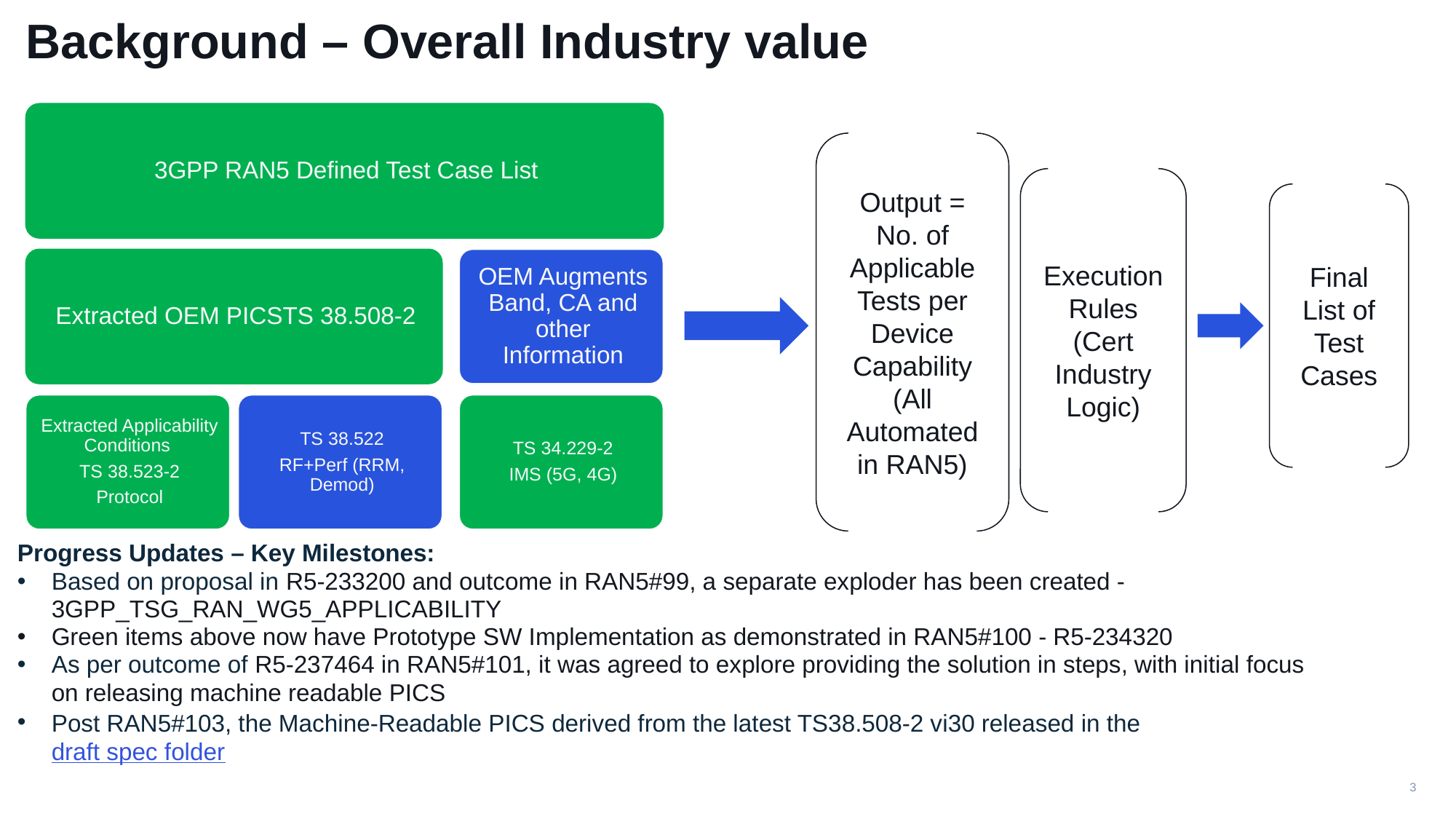

# Background – Overall Industry value

3GPP RAN5 Defined Test Case List
Extracted OEM PICSTS 38.508-2
Extracted Applicability Conditions
TS 38.523-2
Protocol
TS 38.522
RF+Perf (RRM, Demod)
OEM Augments Band, CA and other Information
TS 34.229-2
IMS (5G, 4G)
Output = No. of Applicable Tests per Device Capability
(All Automated in RAN5)
Execution Rules (Cert Industry Logic)
Final List of Test Cases

Progress Updates – Key Milestones:
Based on proposal in R5-233200 and outcome in RAN5#99, a separate exploder has been created - 3GPP_TSG_RAN_WG5_APPLICABILITY
Green items above now have Prototype SW Implementation as demonstrated in RAN5#100 - R5-234320
As per outcome of R5-237464 in RAN5#101, it was agreed to explore providing the solution in steps, with initial focus on releasing machine readable PICS
Post RAN5#103, the Machine-Readable PICS derived from the latest TS38.508-2 vi30 released in the draft spec folder